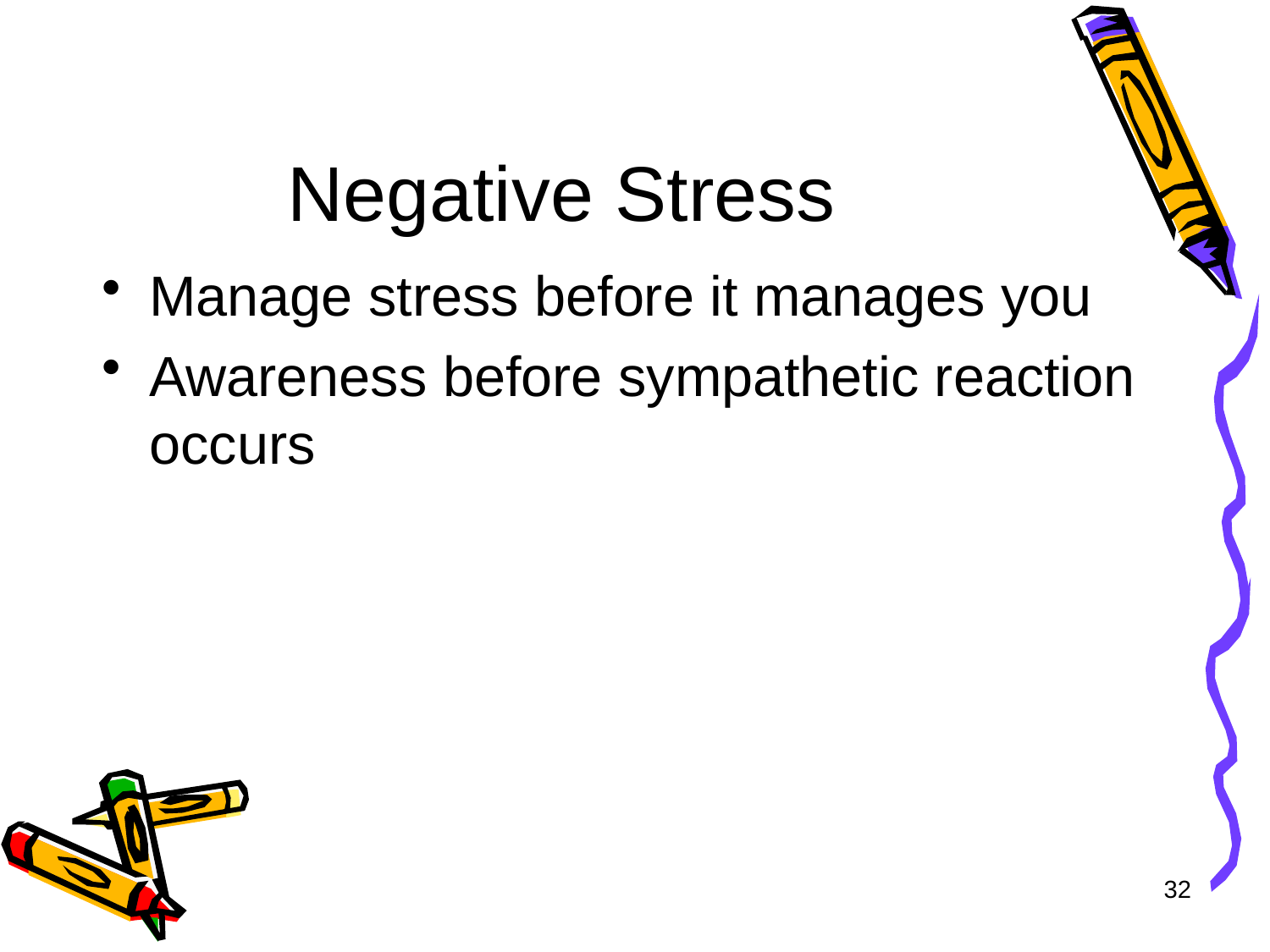

# Negative Stress
Manage stress before it manages you
Awareness before sympathetic reaction occurs
32